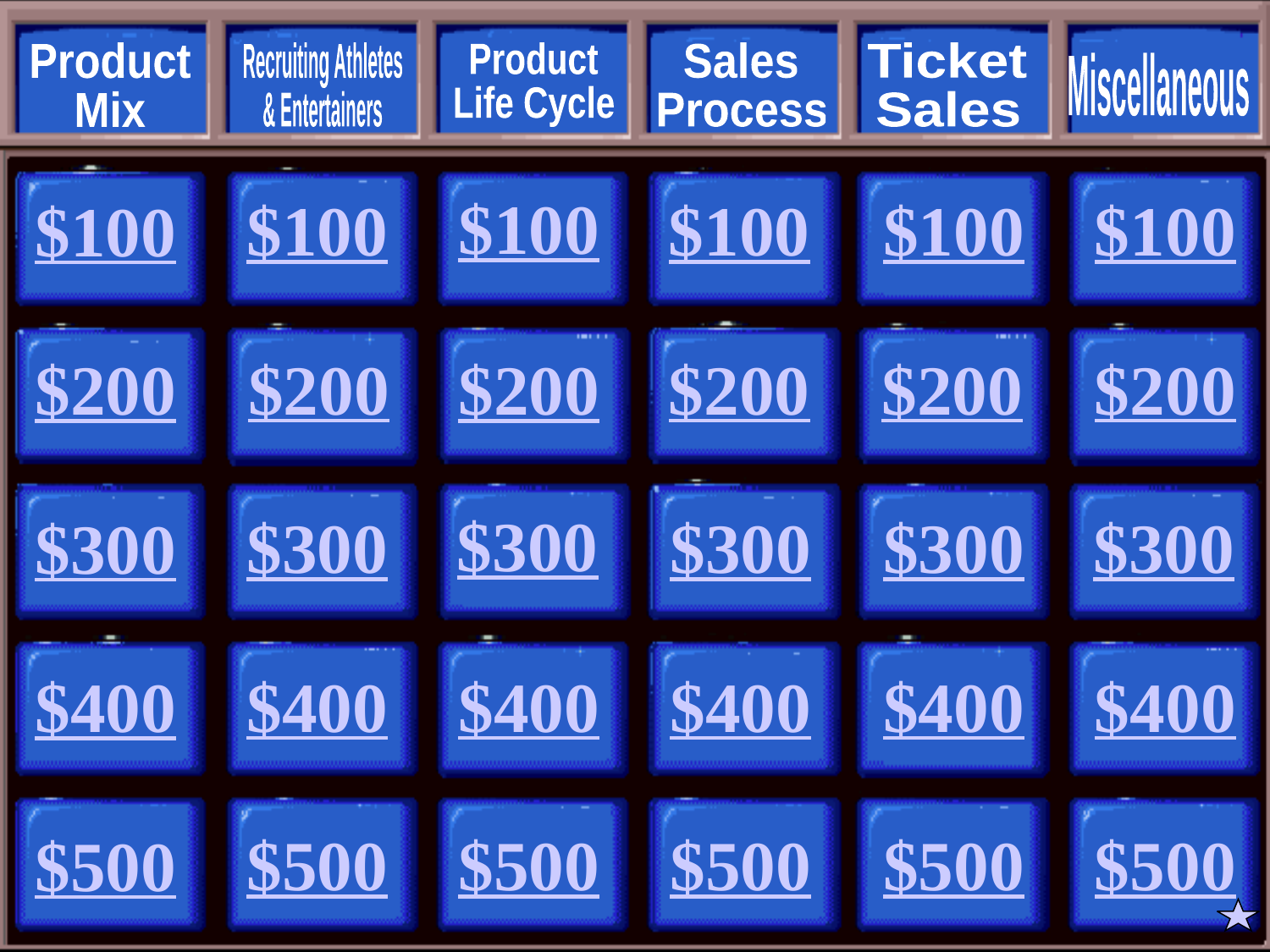

Product
Mix
Recruiting Athletes
& Entertainers
Product
Life Cycle
Sales
Process
Ticket
Sales
Miscellaneous
$100
$100
$100
$100
$100
$100
$200
$200
$200
$200
$200
$200
$300
$300
$300
$300
$300
$300
$400
$400
$400
$400
$400
$400
$500
$500
$500
$500
$500
$500